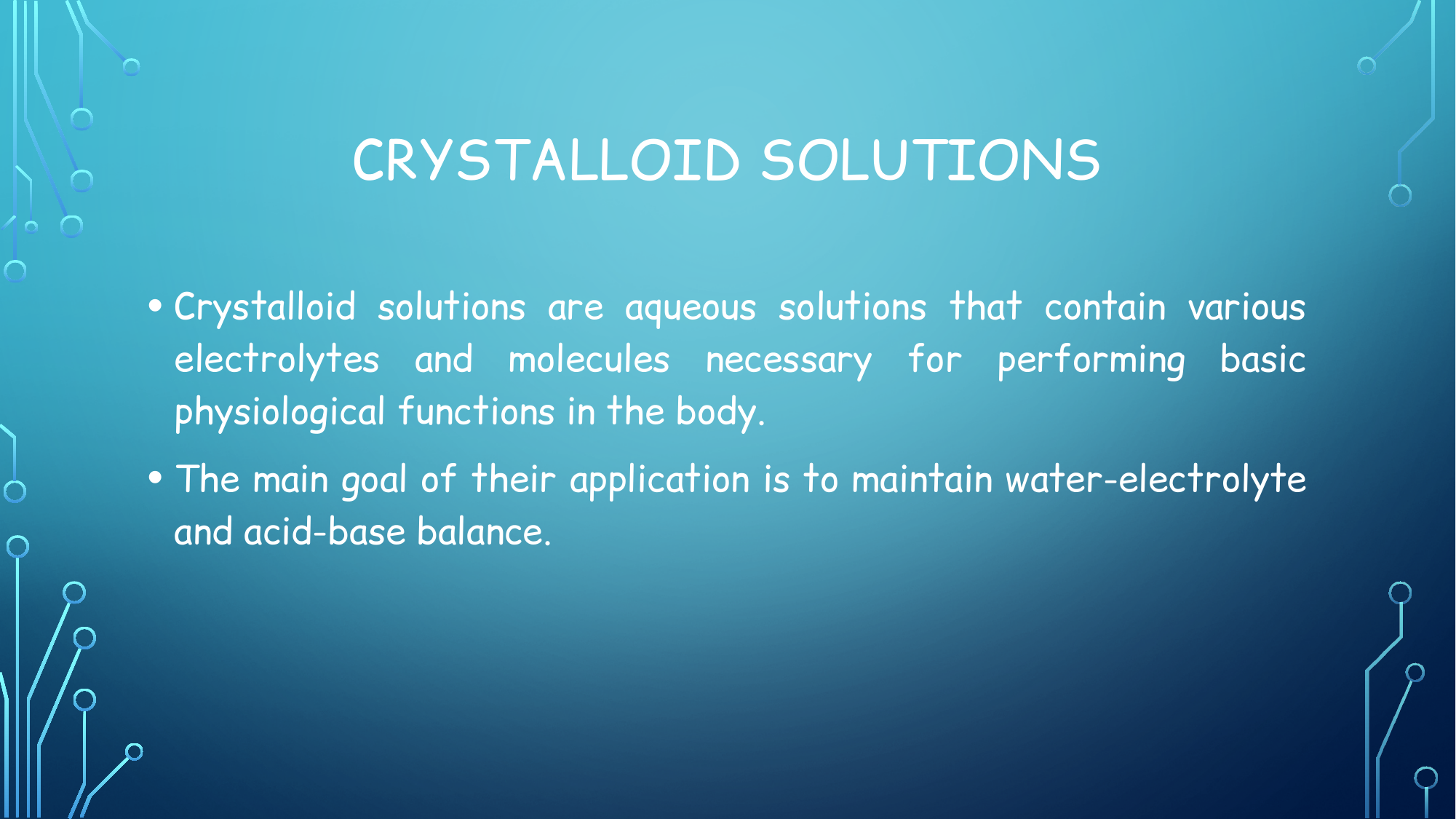

# Crystalloid solutions
Crystalloid solutions are aqueous solutions that contain various electrolytes and molecules necessary for performing basic physiological functions in the body.
The main goal of their application is to maintain water-electrolyte and acid-base balance.